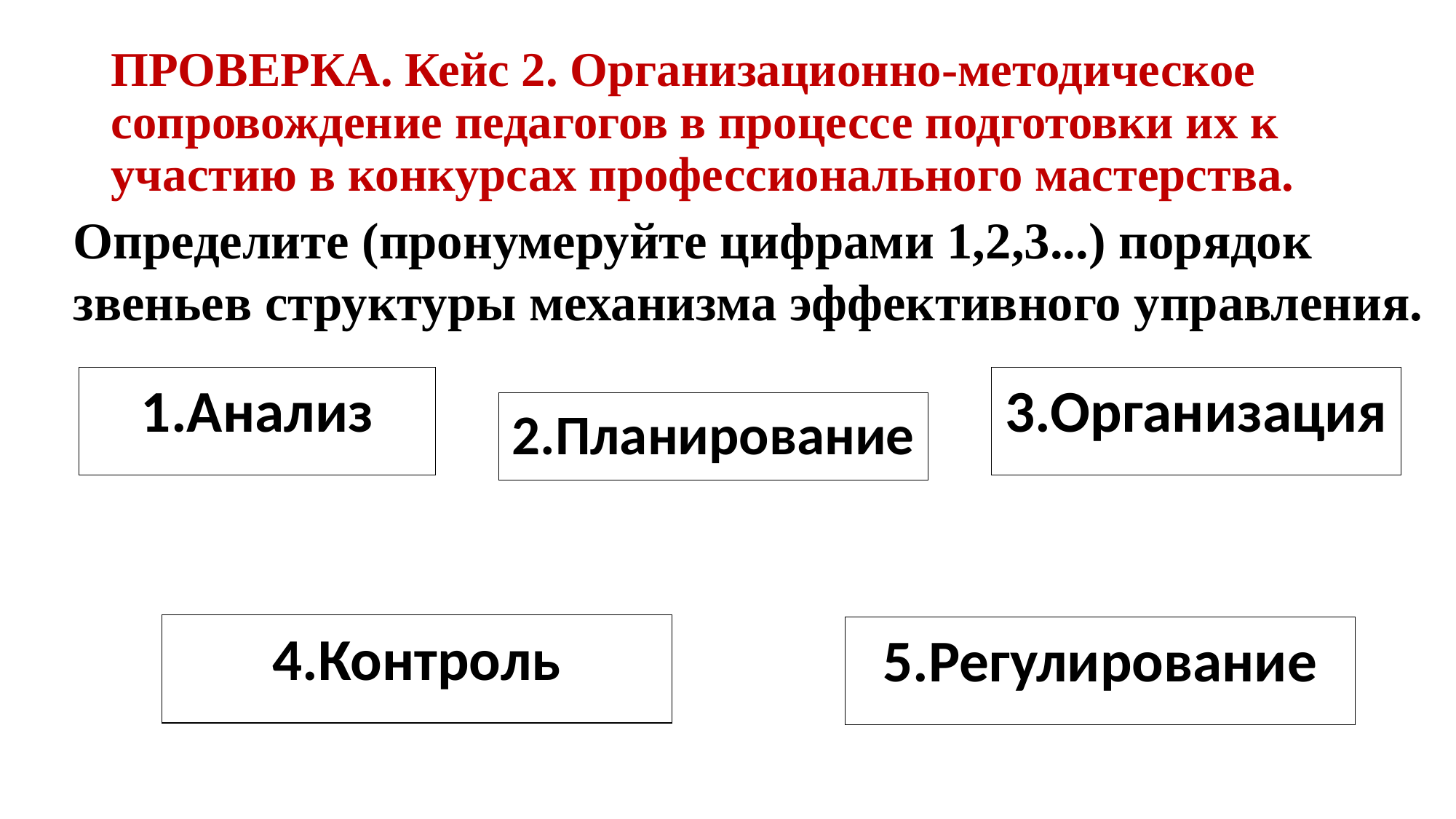

# ПРОВЕРКА. Кейс 2. Организационно-методическое сопровождение педагогов в процессе подготовки их к участию в конкурсах профессионального мастерства.
Определите (пронумеруйте цифрами 1,2,3...) порядок звеньев структуры механизма эффективного управления.
1.Анализ
3.Организация
2.Планирование
4.Контроль
5.Регулирование